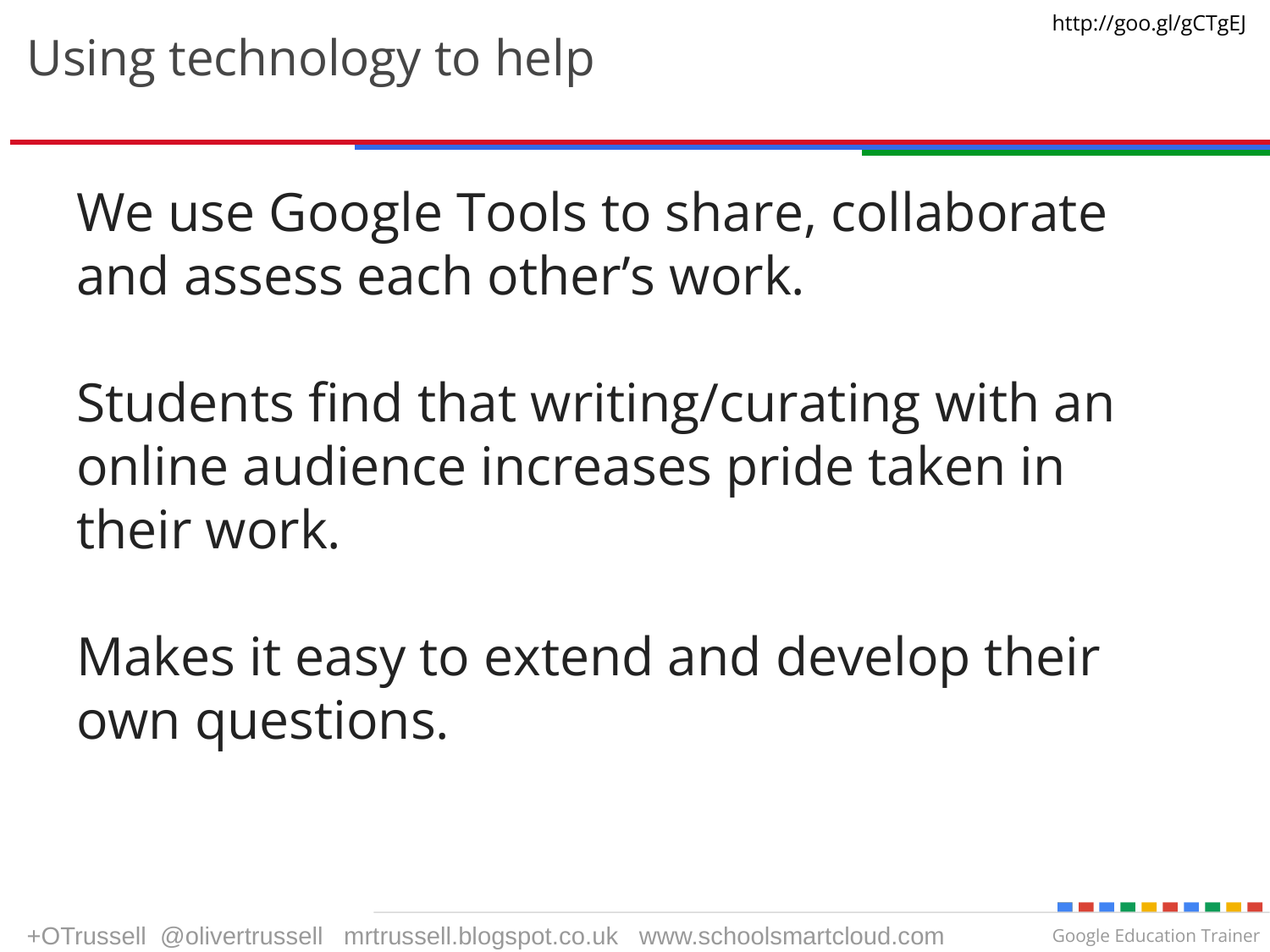

# Using technology to help
We use Google Tools to share, collaborate and assess each other’s work.

Students find that writing/curating with an online audience increases pride taken in their work.

Makes it easy to extend and develop their own questions.